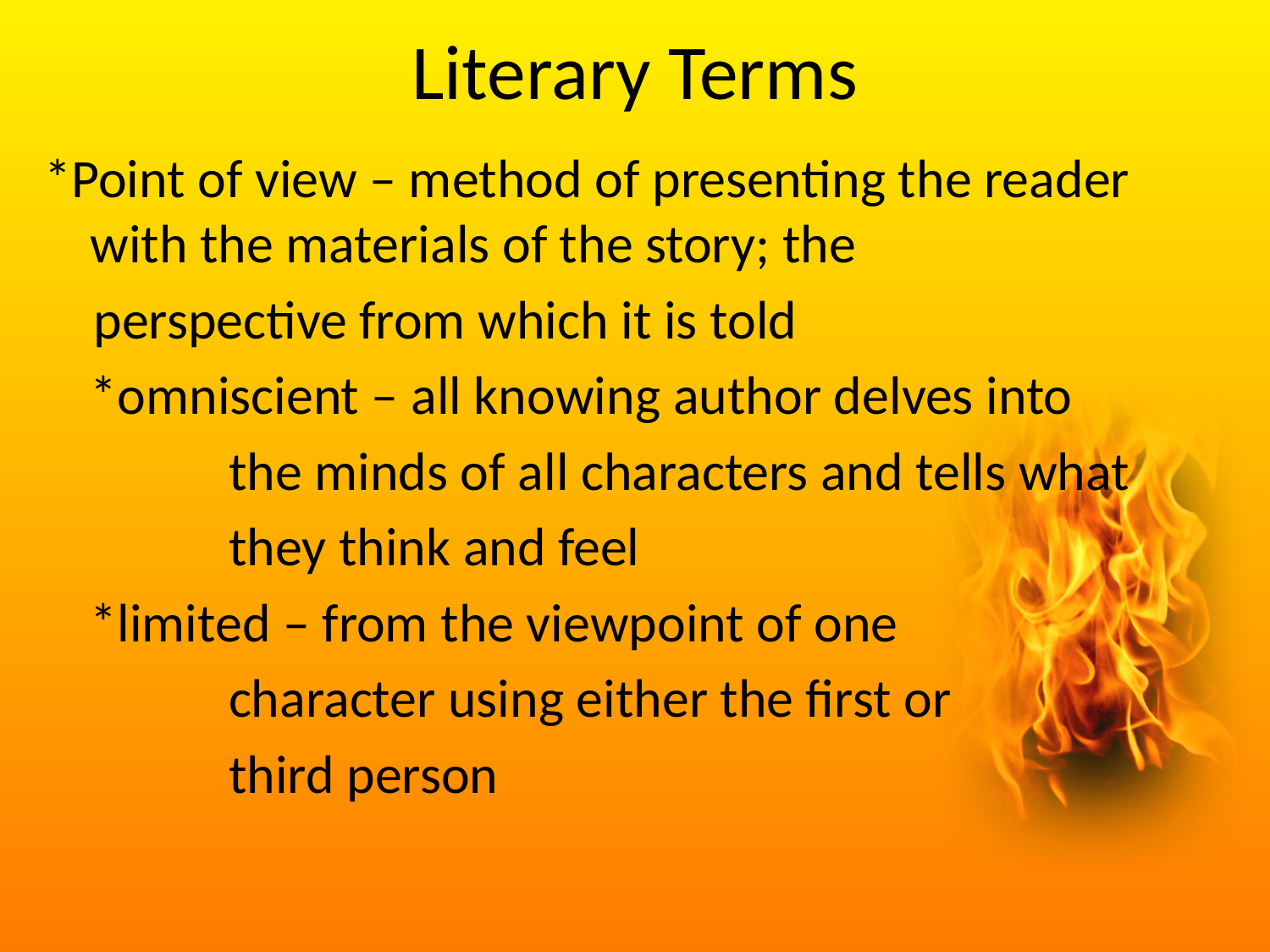

# Literary Terms
*Point of view – method of presenting the reader with the materials of the story; the
    perspective from which it is told
		*omniscient – all knowing author delves into
               the minds of all characters and tells what
               they think and feel
		*limited – from the viewpoint of one
               character using either the first or
               third person